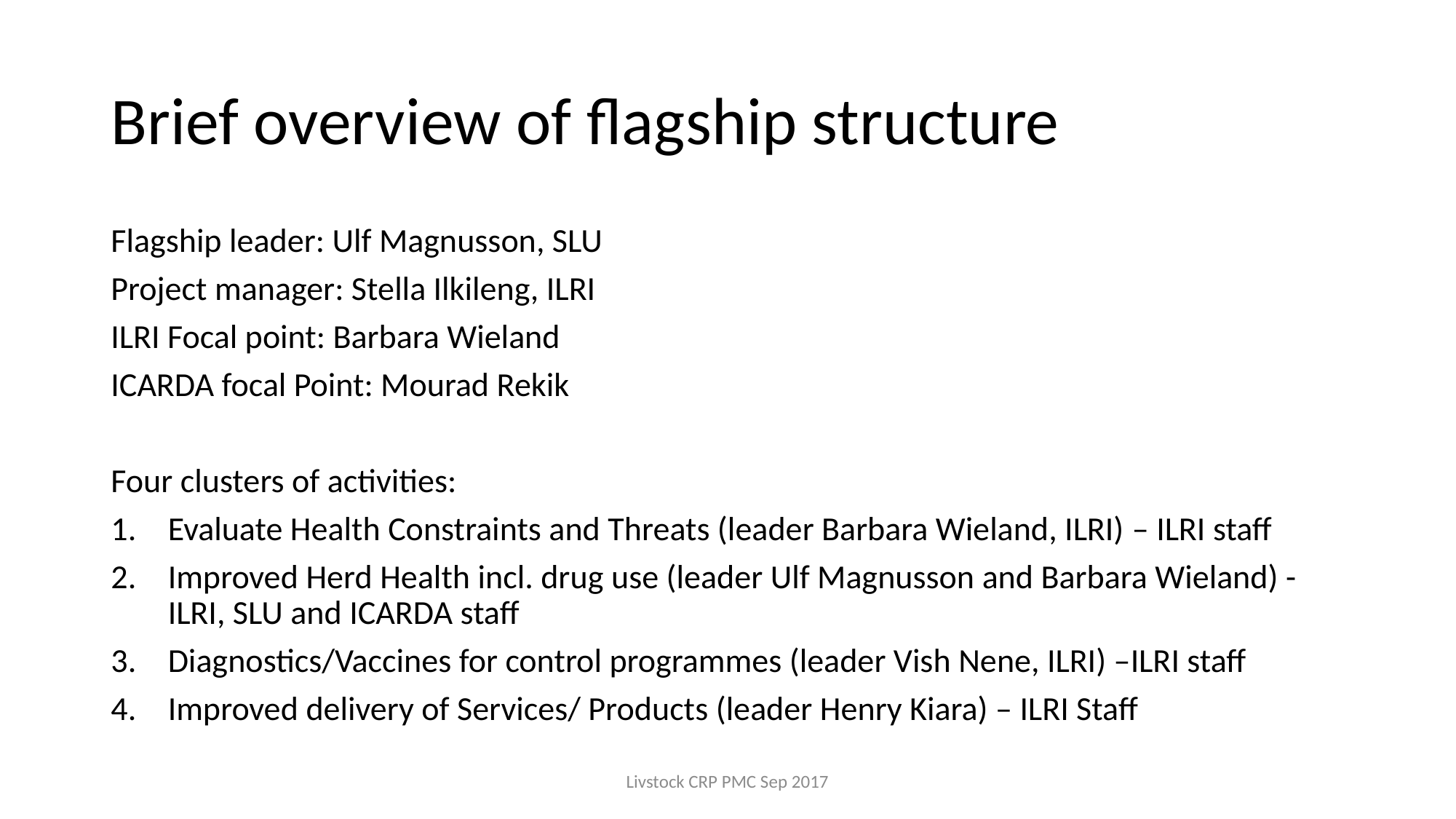

# Brief overview of flagship structure
Flagship leader: Ulf Magnusson, SLU
Project manager: Stella Ilkileng, ILRI
ILRI Focal point: Barbara Wieland
ICARDA focal Point: Mourad Rekik

Four clusters of activities:
Evaluate Health Constraints and Threats (leader Barbara Wieland, ILRI) – ILRI staff
Improved Herd Health incl. drug use (leader Ulf Magnusson and Barbara Wieland) -ILRI, SLU and ICARDA staff
Diagnostics/Vaccines for control programmes (leader Vish Nene, ILRI) –ILRI staff
Improved delivery of Services/ Products (leader Henry Kiara) – ILRI Staff

Livstock CRP PMC Sep 2017